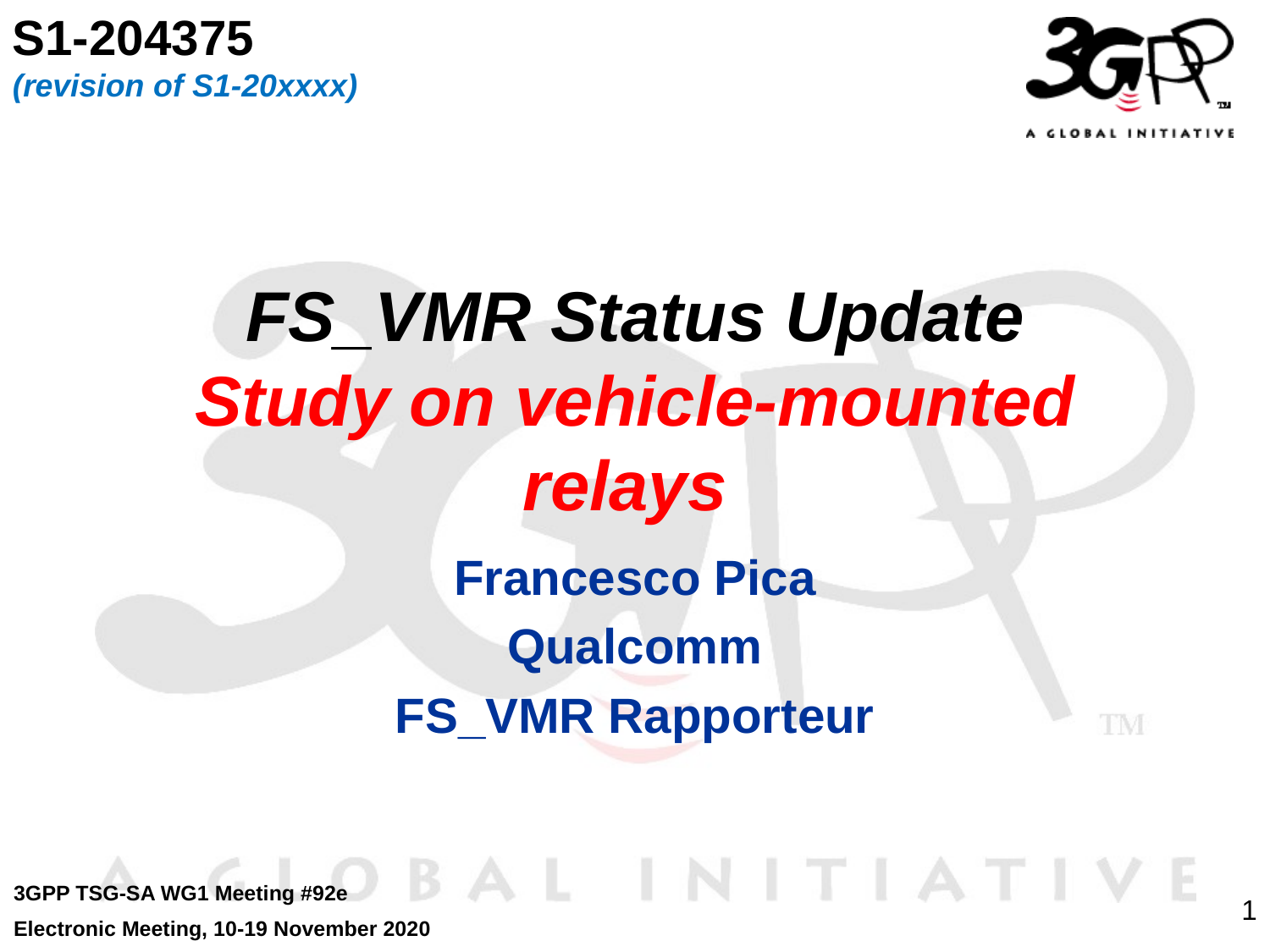

S1-204375
(revision of S1-20xxxx)
# FS_VMR Status Update Study on vehicle-mounted relays
Francesco Pica
Qualcomm
FS_VMR Rapporteur
3GPP TSG-SA WG1 Meeting #92e
Electronic Meeting, 10-19 November 2020
1